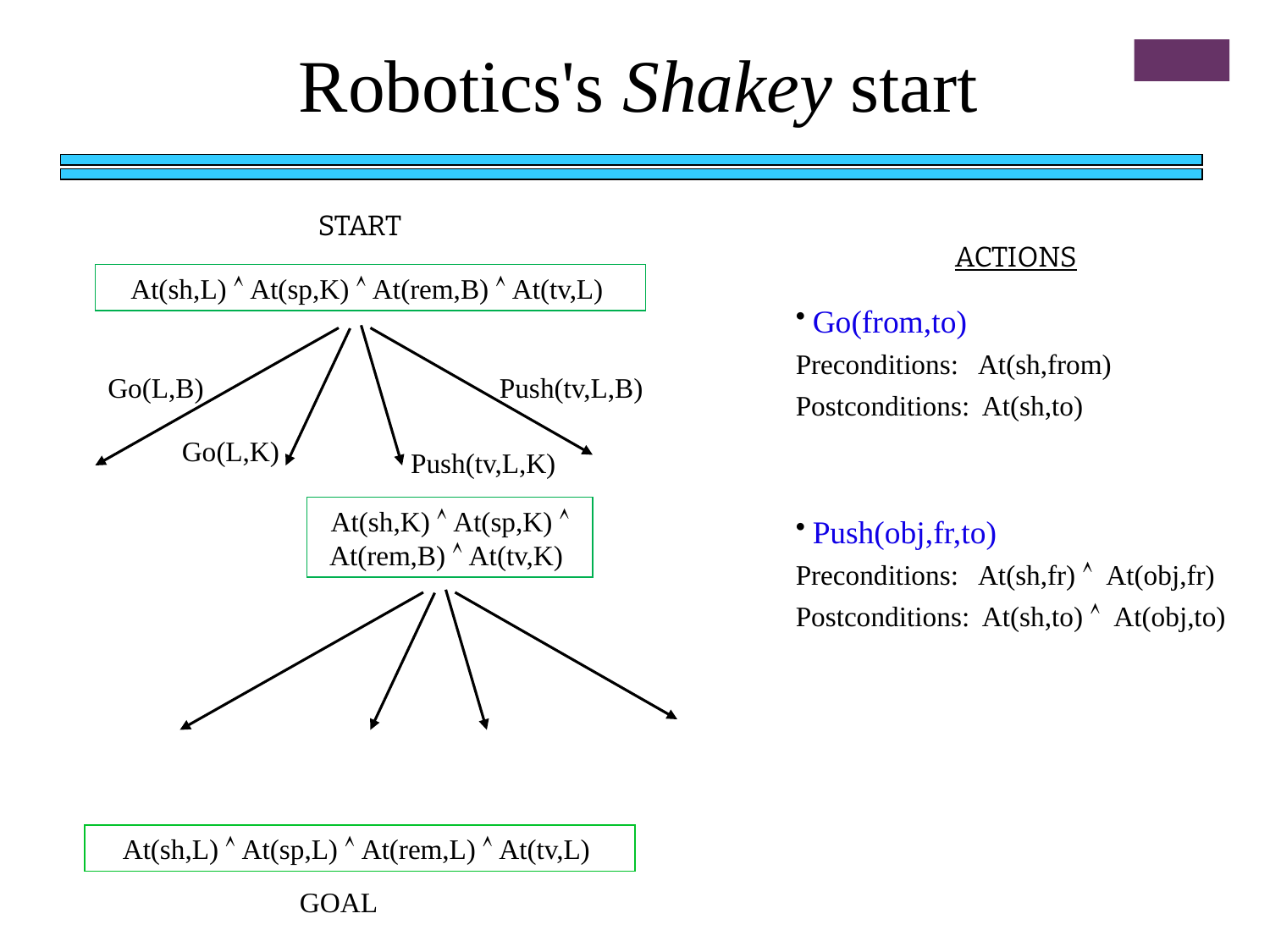

Robotics's Shakey start

START

 Go(from,to)
Preconditions:   At(sh,from)
Postconditions:  At(sh,to)

 Push(obj,fr,to)
Preconditions:   At(sh,fr) ∧  At(obj,fr)
Postconditions:  At(sh,to) ∧  At(obj,to)

ACTIONS
At(sh,L) ∧ At(sp,K) ∧ At(rem,B) ∧ At(tv,L)

Go(L,B)
Push(tv,L,B)
Go(L,K)
Push(tv,L,K)
At(sh,K) ∧ At(sp,K) ∧ At(rem,B) ∧ At(tv,K)

At(sh,L) ∧ At(sp,L) ∧ At(rem,L) ∧ At(tv,L)
GOAL